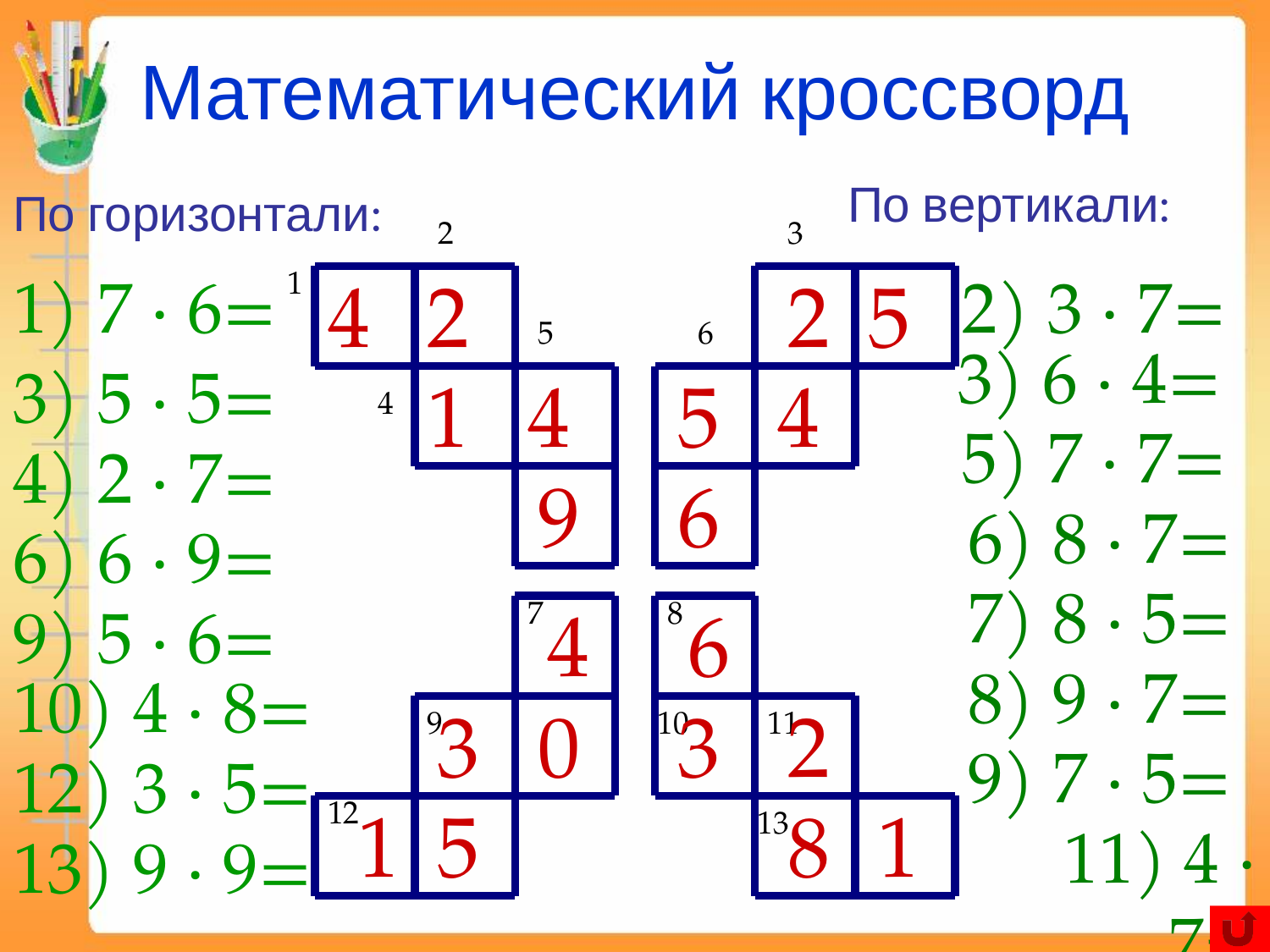

Математический кроссворд
По вертикали:
По горизонтали:
2
3
1) 7 · 6=

1
4
2
2
5
2) 3 · 7=

5
6
3) 6 · 4=
3) 5 · 5=

1
4
5
4
4
5) 7 · 7=
4) 2 · 7=

9
6
6) 8 · 7=
6) 6 · 9=

7) 8 · 5=
9) 5 · 6=
7
4
8
6

8) 9 · 7=
10) 4 · 8=

3
0
3
2
9
10
11
9) 7 · 5=
12) 3 · 5=

12
1
5
8
1
13
11) 4 · 7=
13) 9 · 9=